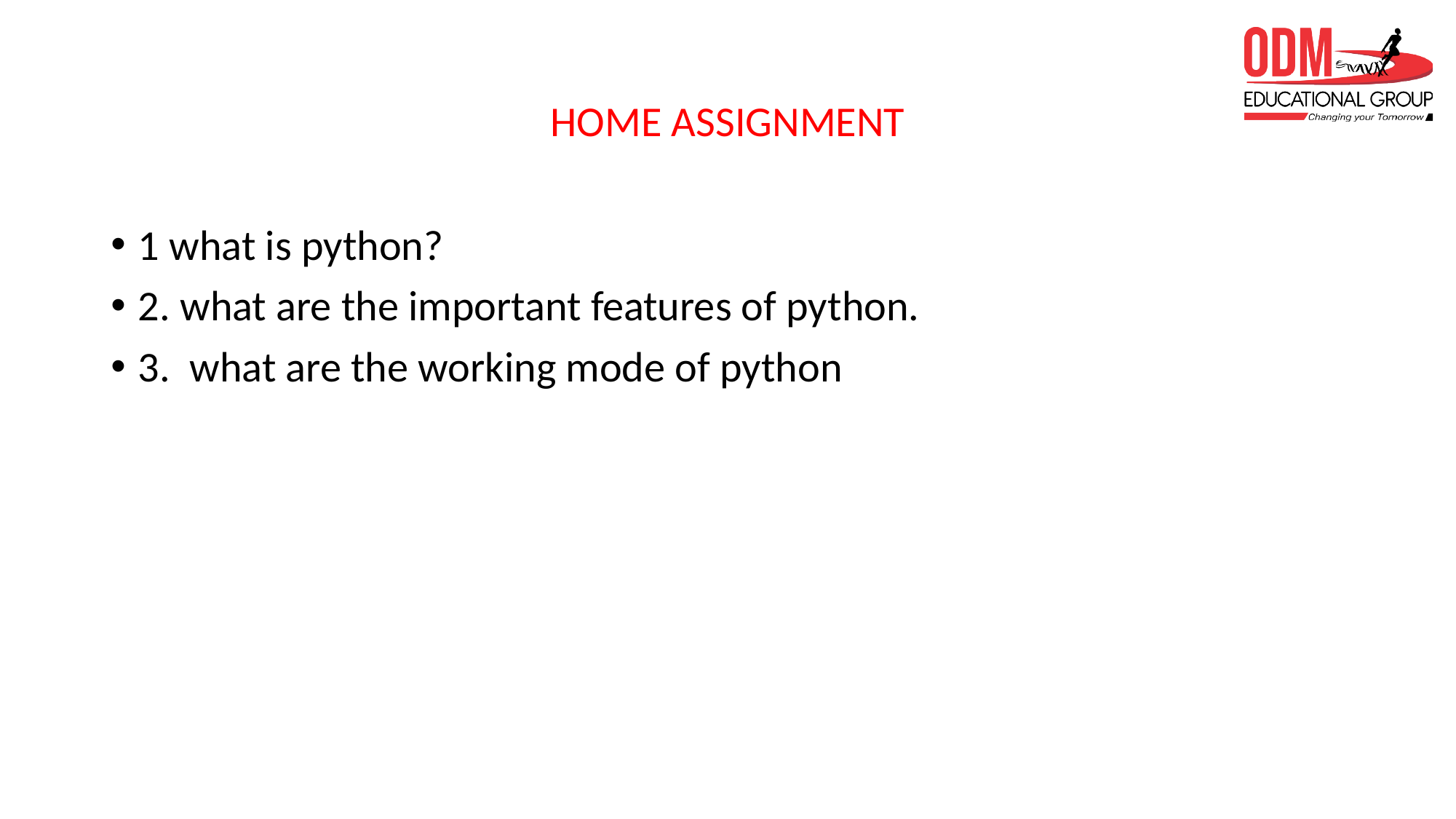

# HOME ASSIGNMENT
1 what is python?
2. what are the important features of python.
3.  what are the working mode of python